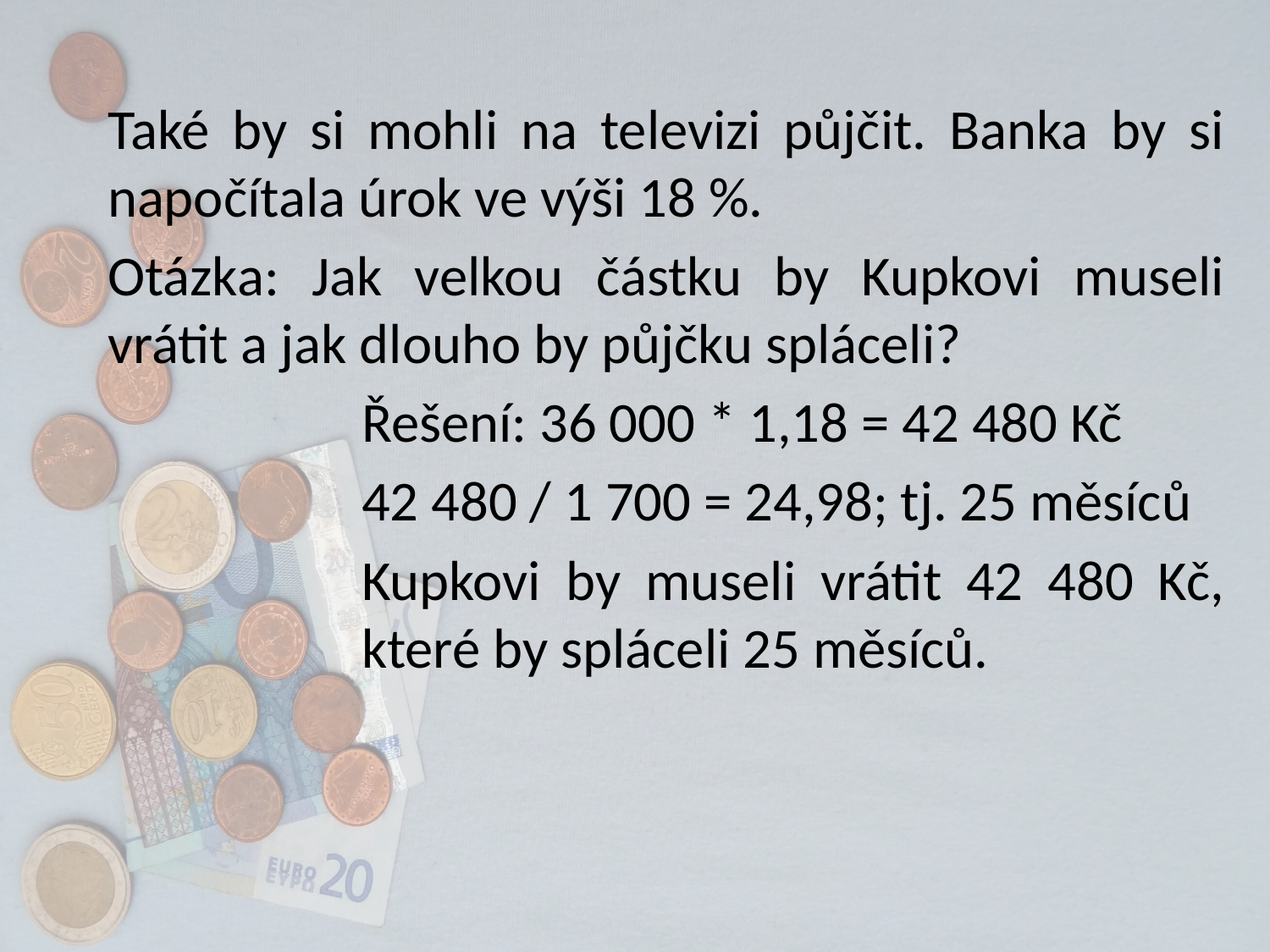

Také by si mohli na televizi půjčit. Banka by si napočítala úrok ve výši 18 %.
Otázka: Jak velkou částku by Kupkovi museli vrátit a jak dlouho by půjčku spláceli?
		Řešení: 36 000 * 1,18 = 42 480 Kč
		42 480 / 1 700 = 24,98; tj. 25 měsíců
		Kupkovi by museli vrátit 42 480 Kč, 		které by spláceli 25 měsíců.